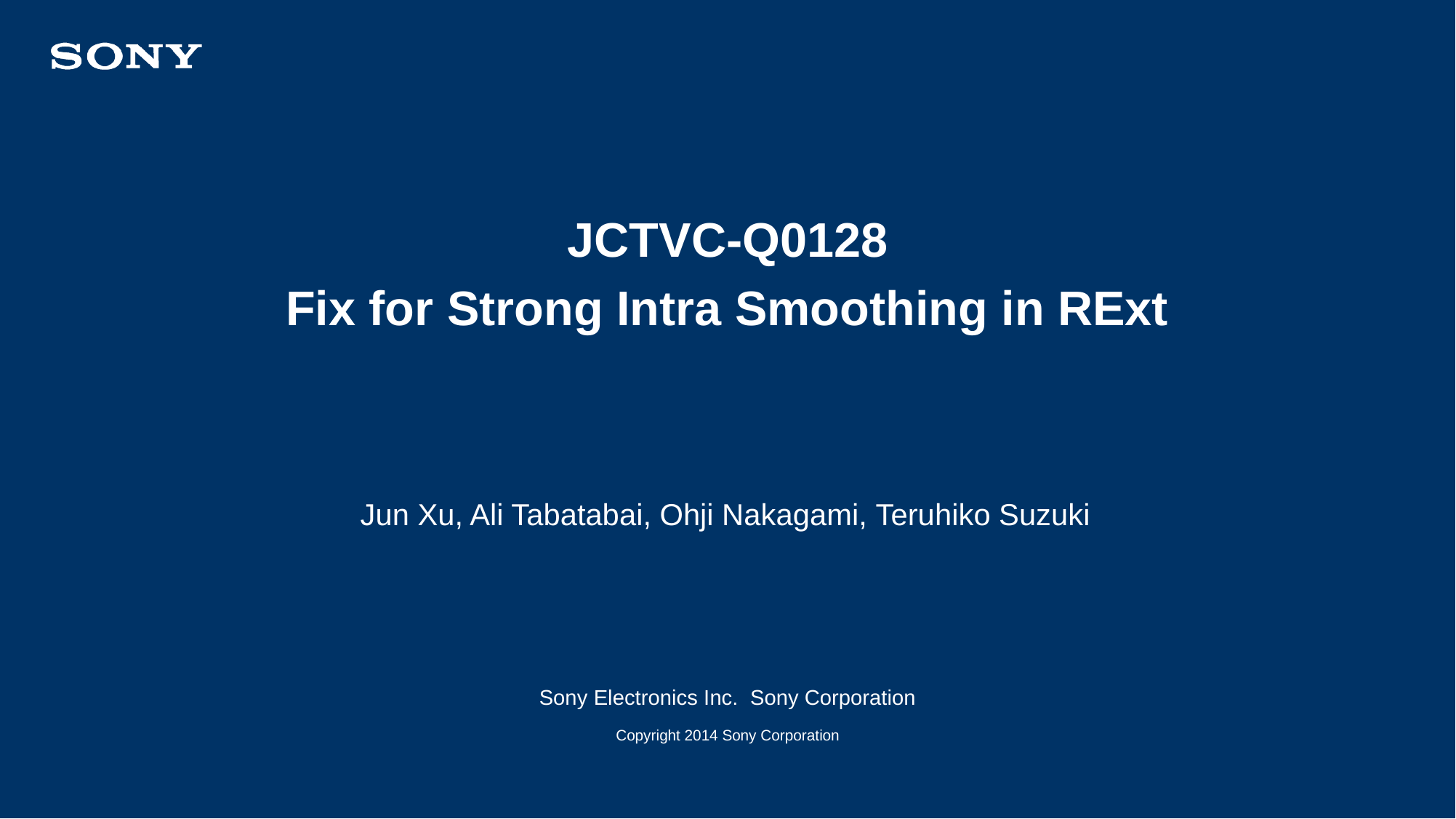

JCTVC-Q0128
Fix for Strong Intra Smoothing in RExt
Jun Xu, Ali Tabatabai, Ohji Nakagami, Teruhiko Suzuki

Sony Electronics Inc.  Sony Corporation
Copyright 2014 Sony Corporation